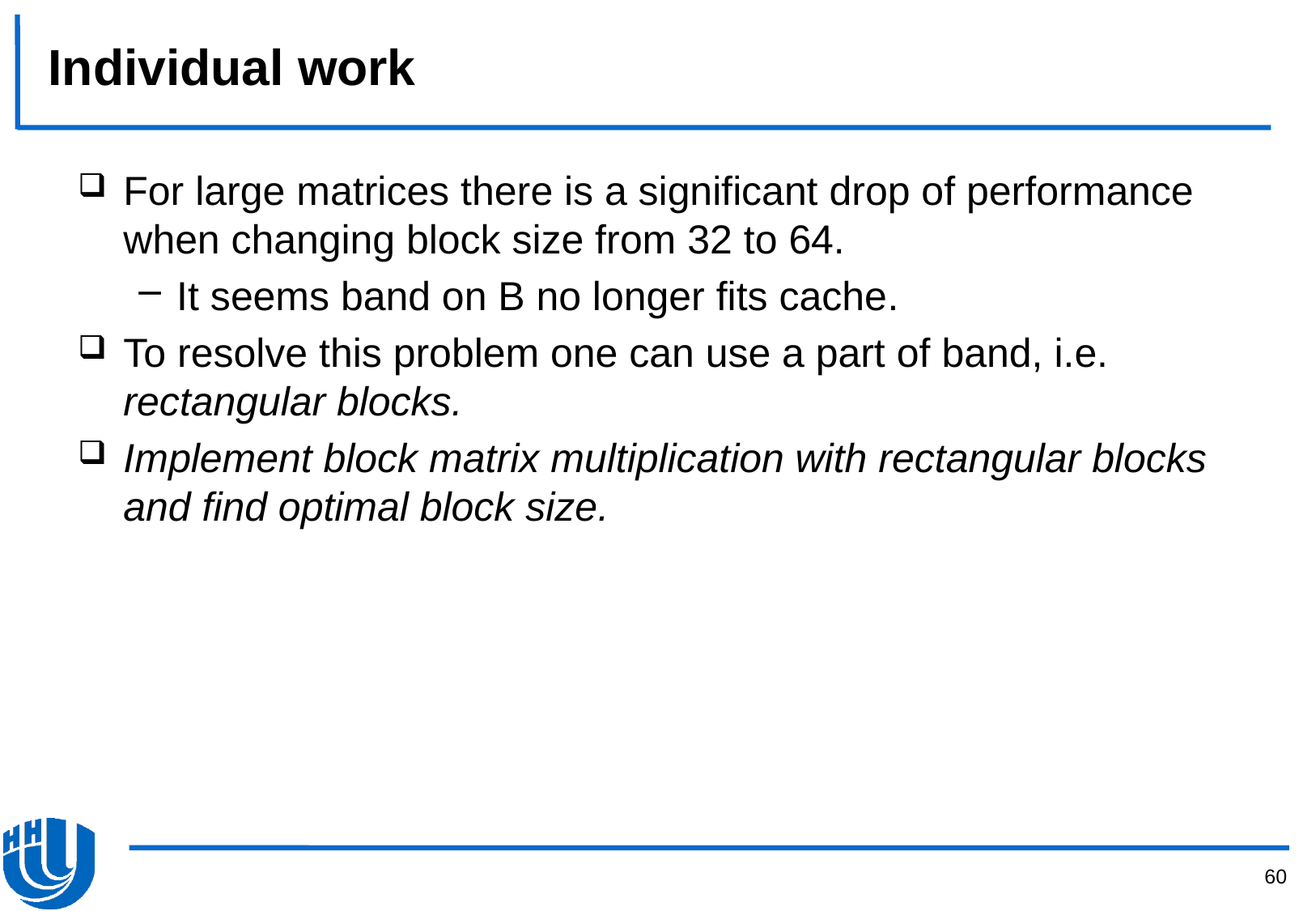

# Individual work
For large matrices there is a significant drop of performance when changing block size from 32 to 64.
It seems band on B no longer fits cache.
To resolve this problem one can use a part of band, i.e. rectangular blocks.
Implement block matrix multiplication with rectangular blocks and find optimal block size.